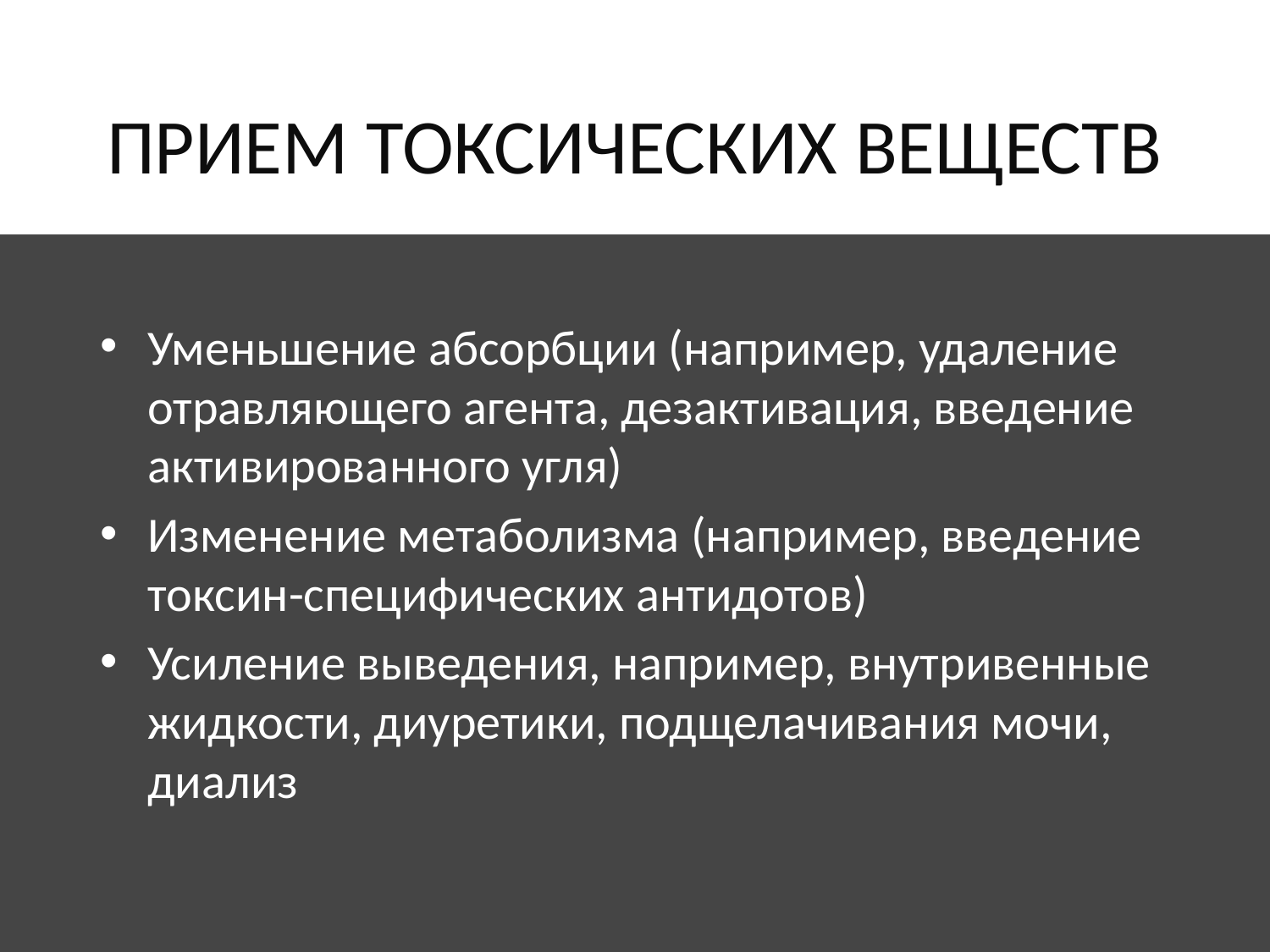

# ПРИЕМ ТОКСИЧЕСКИХ ВЕЩЕСТВ

Уменьшение абсорбции (например, удаление отравляющего агента, дезактивация, введение активированного угля)
Изменение метаболизма (например, введение токсин-специфических антидотов)
Усиление выведения, например, внутривенные жидкости, диуретики, подщелачивания мочи, диализ